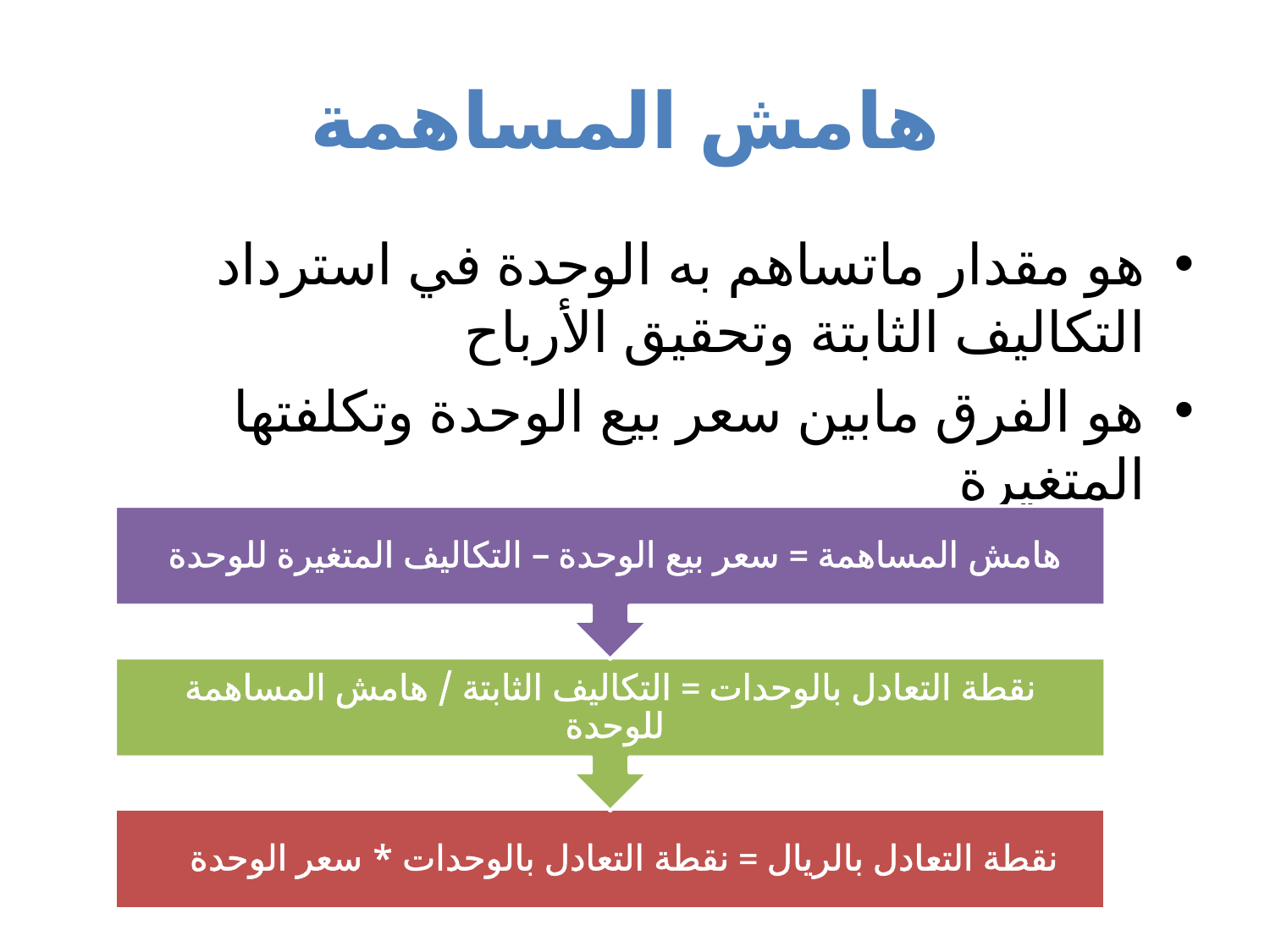

# هامش المساهمة
هو مقدار ماتساهم به الوحدة في استرداد التكاليف الثابتة وتحقيق الأرباح
هو الفرق مابين سعر بيع الوحدة وتكلفتها المتغيرة
نقطة التعادل بالريال = نقطة التعادل بالوحدات * سعر الوحدة
نقطة التعادل بالوحدات = التكاليف الثابتة / هامش المساهمة للوحدة
هامش المساهمة = سعر بيع الوحدة – التكاليف المتغيرة للوحدة